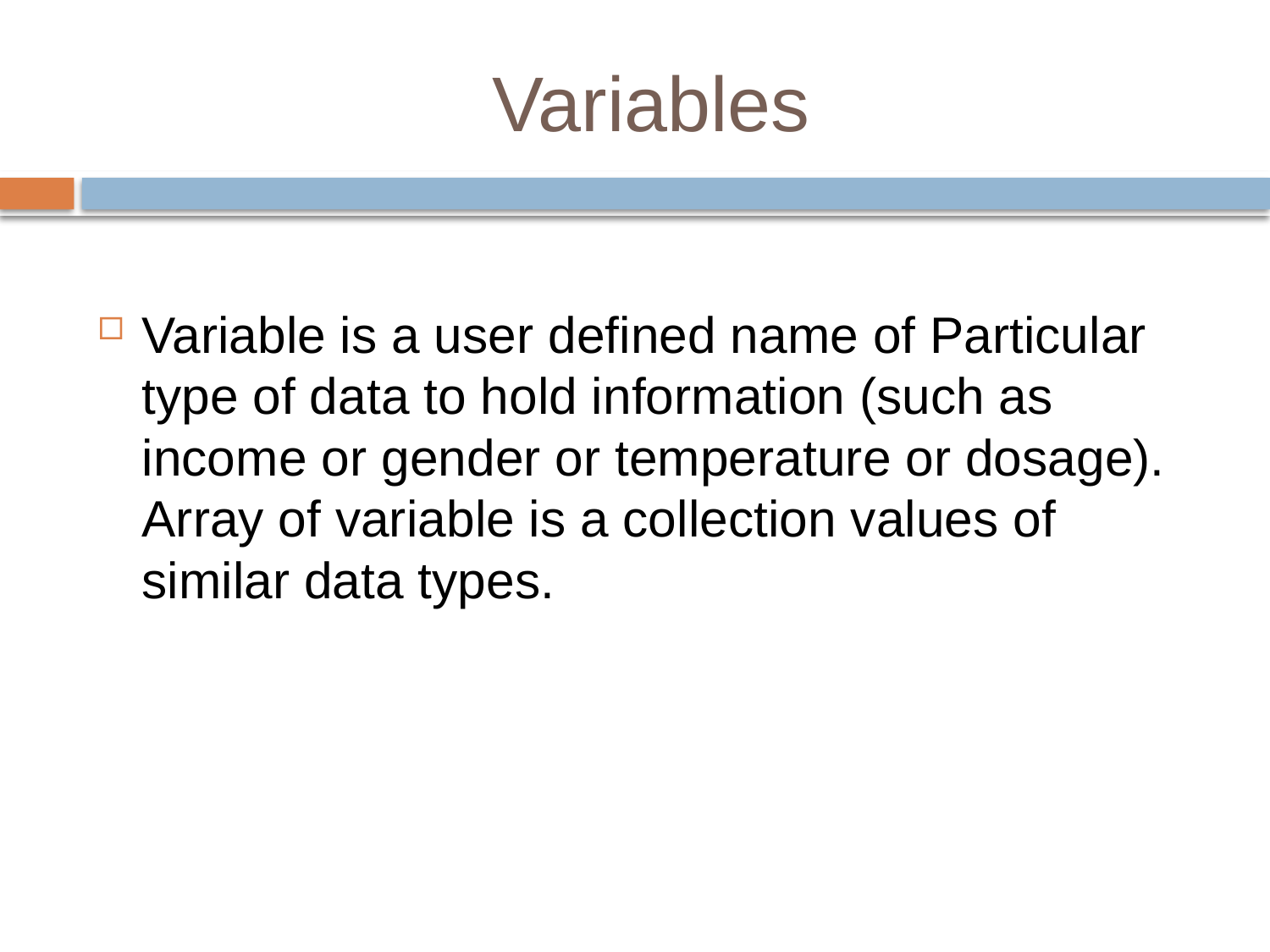

# Variables

Variable is a user defined name of Particular type of data to hold information (such as income or gender or temperature or dosage). Array of variable is a collection values of similar data types.